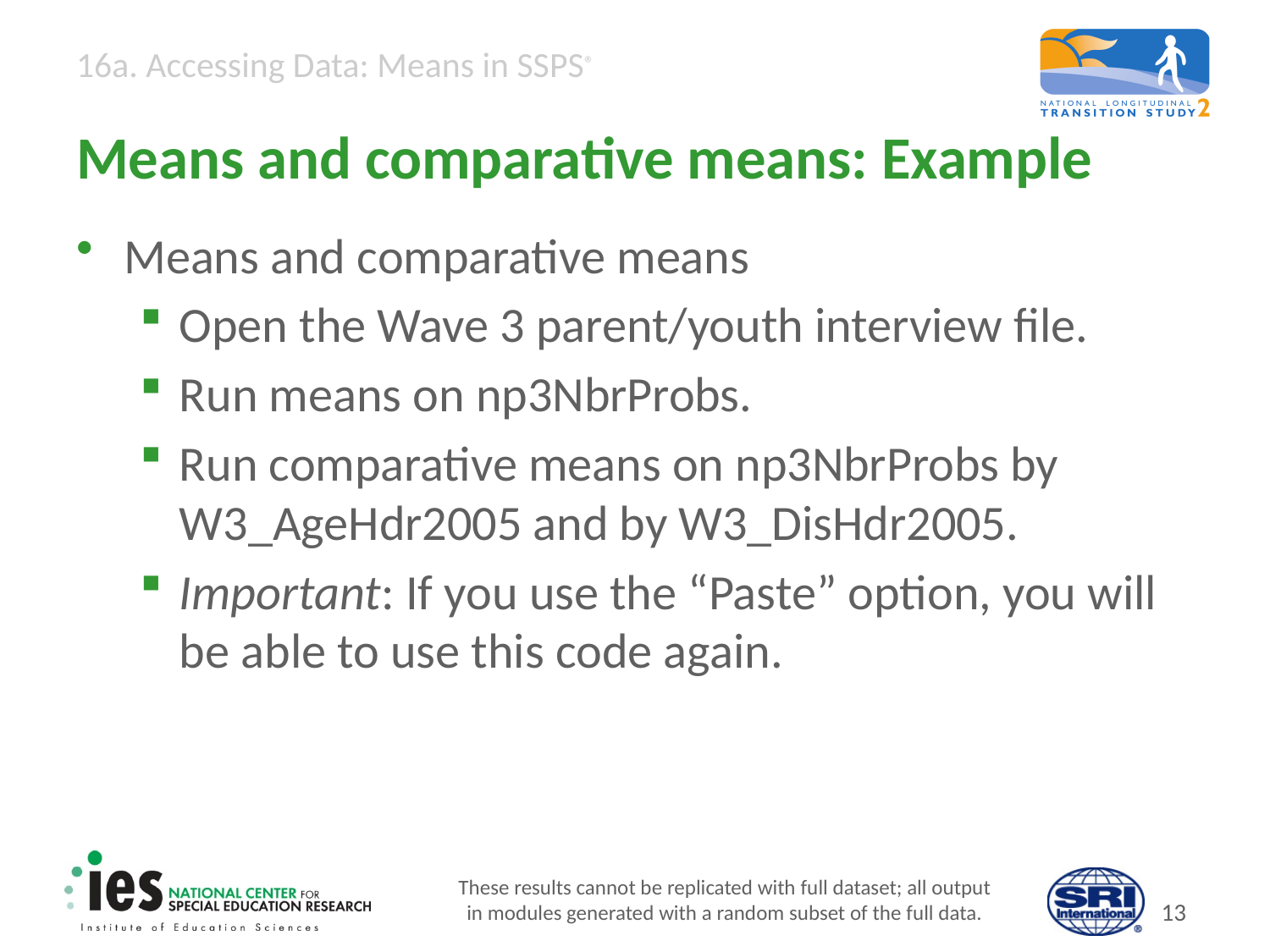

# Means and comparative means: Example
Means and comparative means
Open the Wave 3 parent/youth interview file.
Run means on np3NbrProbs.
Run comparative means on np3NbrProbs by W3_AgeHdr2005 and by W3_DisHdr2005.
Important: If you use the “Paste” option, you will be able to use this code again.
These results cannot be replicated with full dataset; all output
in modules generated with a random subset of the full data.
13